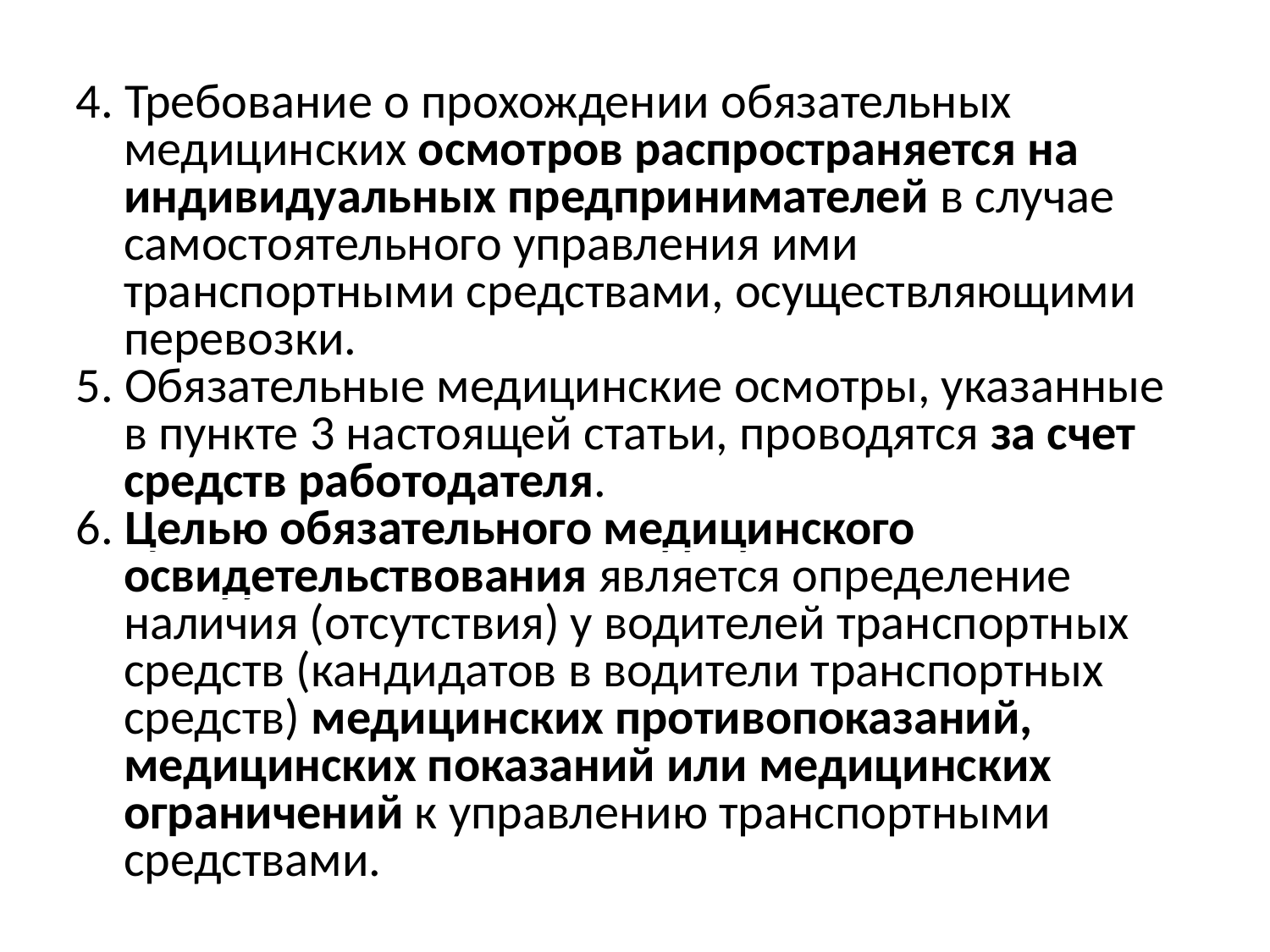

4. Требование о прохождении обязательных медицинских осмотров распространяется на индивидуальных предпринимателей в случае самостоятельного управления ими транспортными средствами, осуществляющими перевозки.
5. Обязательные медицинские осмотры, указанные в пункте 3 настоящей статьи, проводятся за счет средств работодателя.
6. Целью обязательного медицинского освидетельствования является определение наличия (отсутствия) у водителей транспортных средств (кандидатов в водители транспортных средств) медицинских противопоказаний, медицинских показаний или медицинских ограничений к управлению транспортными средствами.